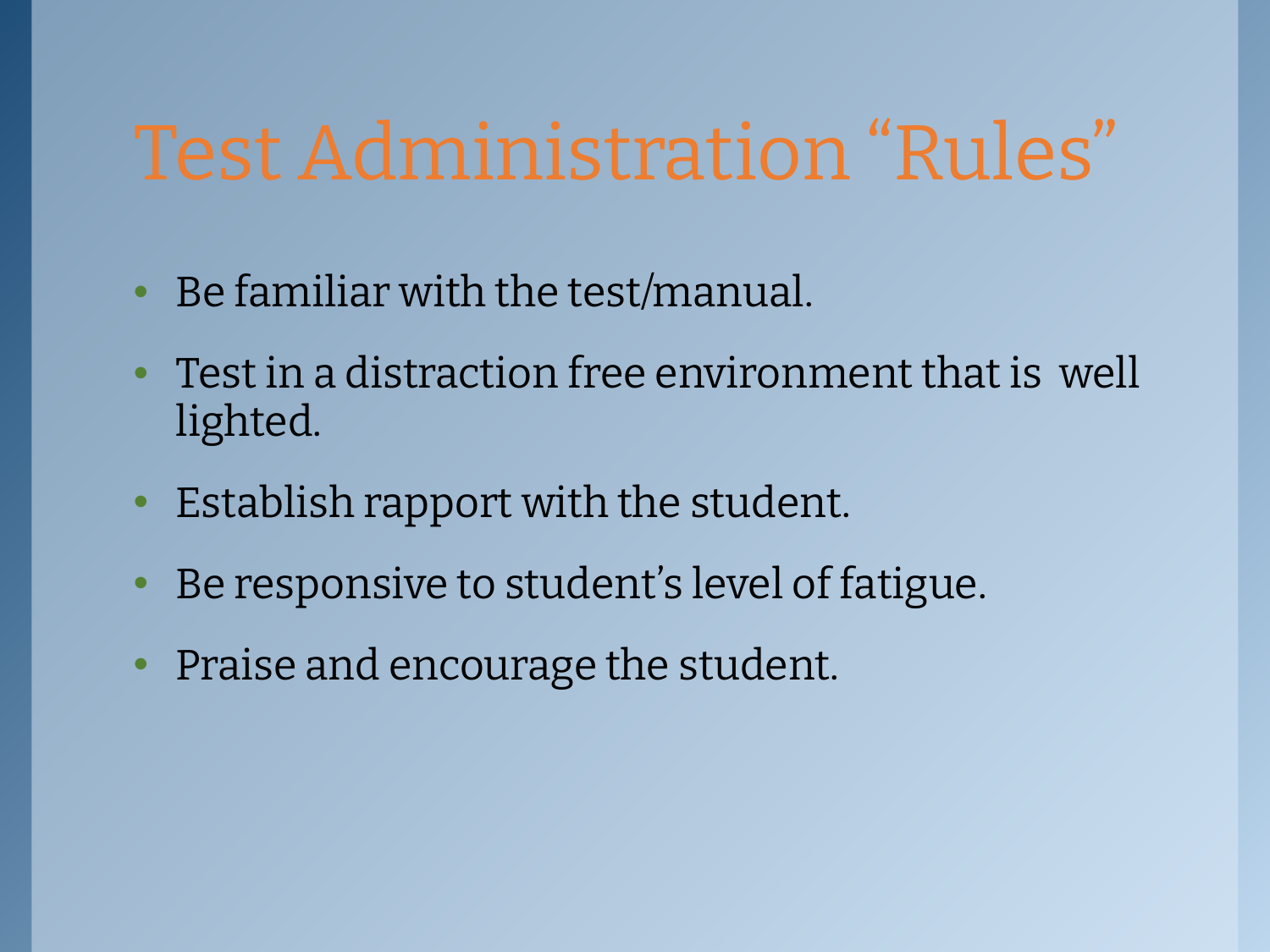

# Test Administration “Rules”
Be familiar with the test/manual.
Test in a distraction free environment that is  well lighted.
Establish rapport with the student.
Be responsive to student’s level of fatigue.
Praise and encourage the student.